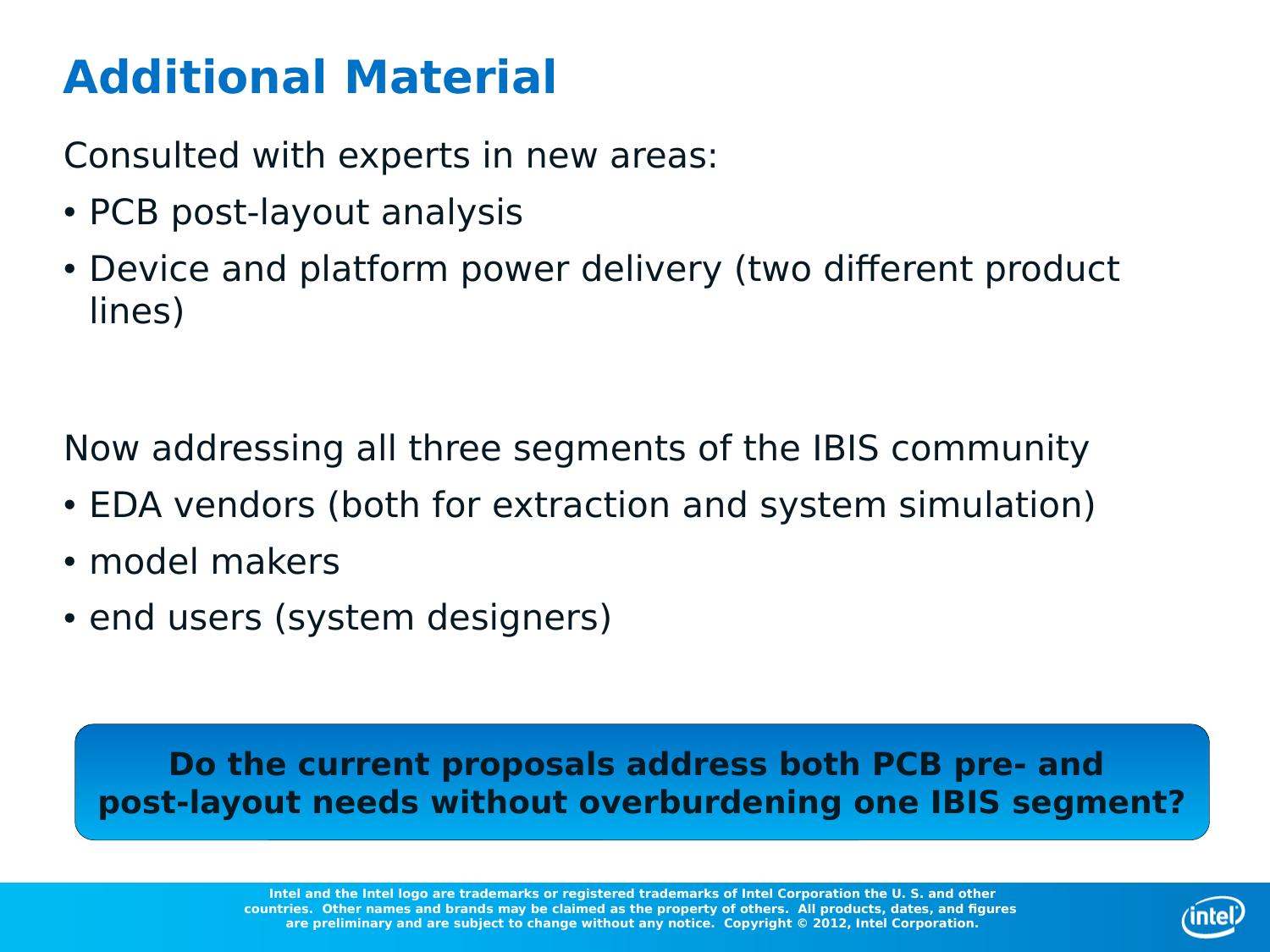

# Additional Material
Consulted with experts in new areas:
PCB post-layout analysis
Device and platform power delivery (two different product lines)

Now addressing all three segments of the IBIS community
EDA vendors (both for extraction and system simulation)
model makers
end users (system designers)

Do the current proposals address both PCB pre- and
post-layout needs without overburdening one IBIS segment?